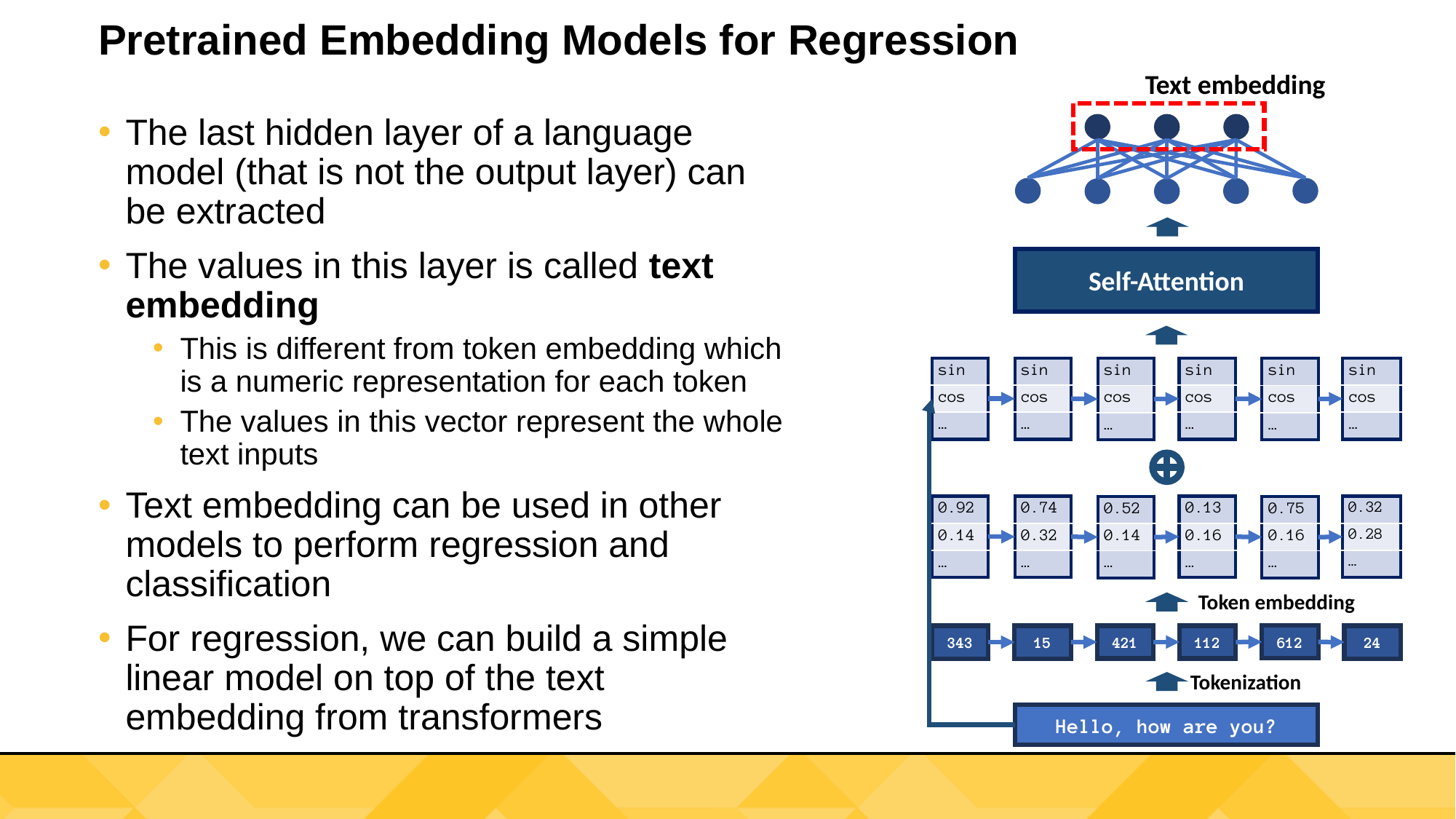

# Pretrained Embedding Models for Regression
Text embedding

The last hidden layer of a language model (that is not the output layer) can be extracted
The values in this layer is called text embedding
This is different from token embedding which is a numeric representation for each token
The values in this vector represent the whole text inputs
Text embedding can be used in other models to perform regression and classification
For regression, we can build a simple linear model on top of the text embedding from transformers

Self-Attention

| sin |
| --- |
| cos |
| … |
| sin |
| --- |
| cos |
| … |
| sin |
| --- |
| cos |
| … |
| sin |
| --- |
| cos |
| … |
| sin |
| --- |
| cos |
| … |
| sin |
| --- |
| cos |
| … |

| 0.32 |
| --- |
| 0.28 |
| … |
| 0.13 |
| --- |
| 0.16 |
| … |
| 0.74 |
| --- |
| 0.32 |
| … |
| 0.92 |
| --- |
| 0.14 |
| … |
| 0.52 |
| --- |
| 0.14 |
| … |
| 0.75 |
| --- |
| 0.16 |
| … |

Token embedding
612
421
112
343
15
24

Tokenization
Hello, how are you?